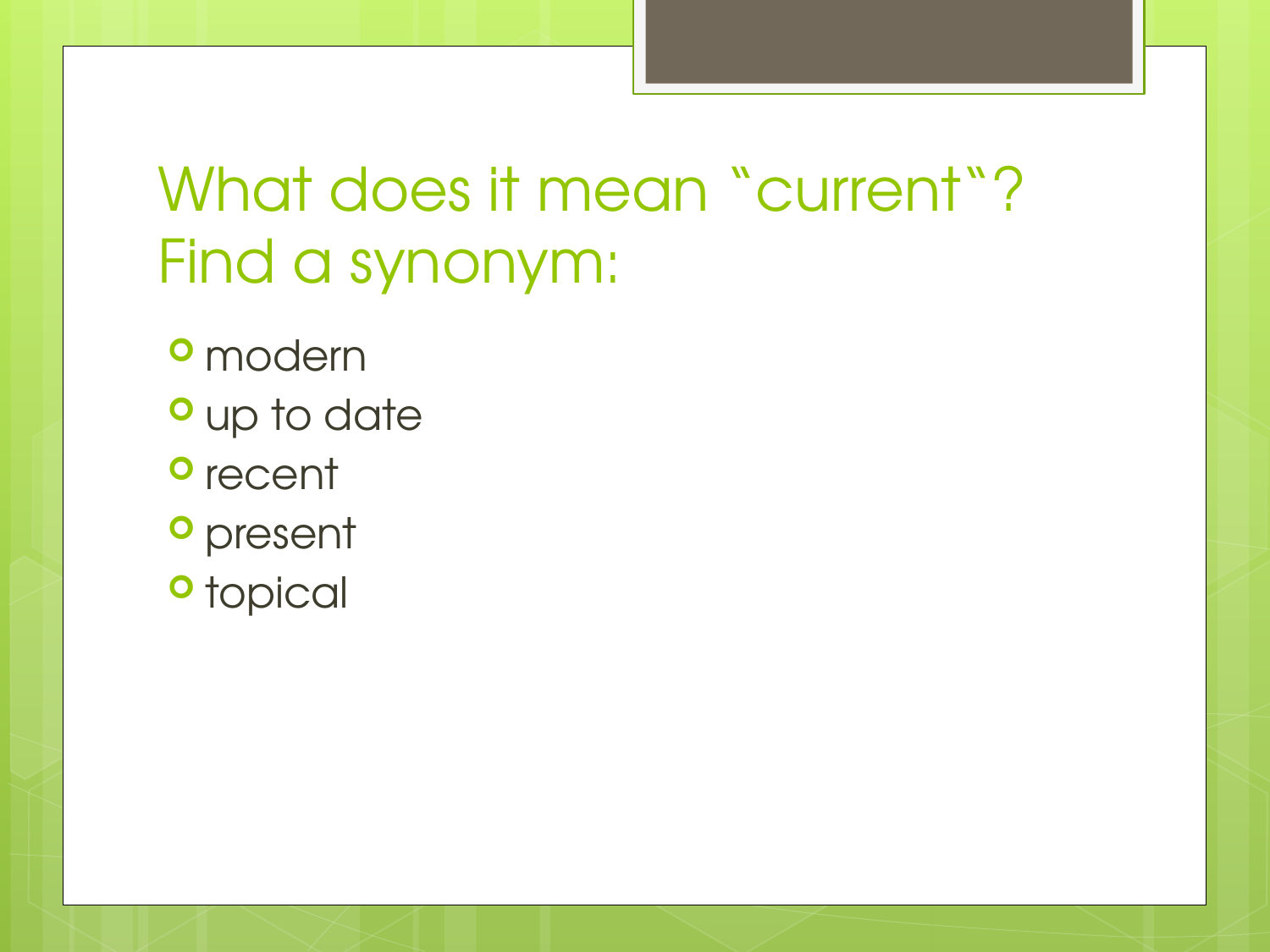

# What does it mean “current“? Find a synonym:
modern
up to date
recent
present
topical